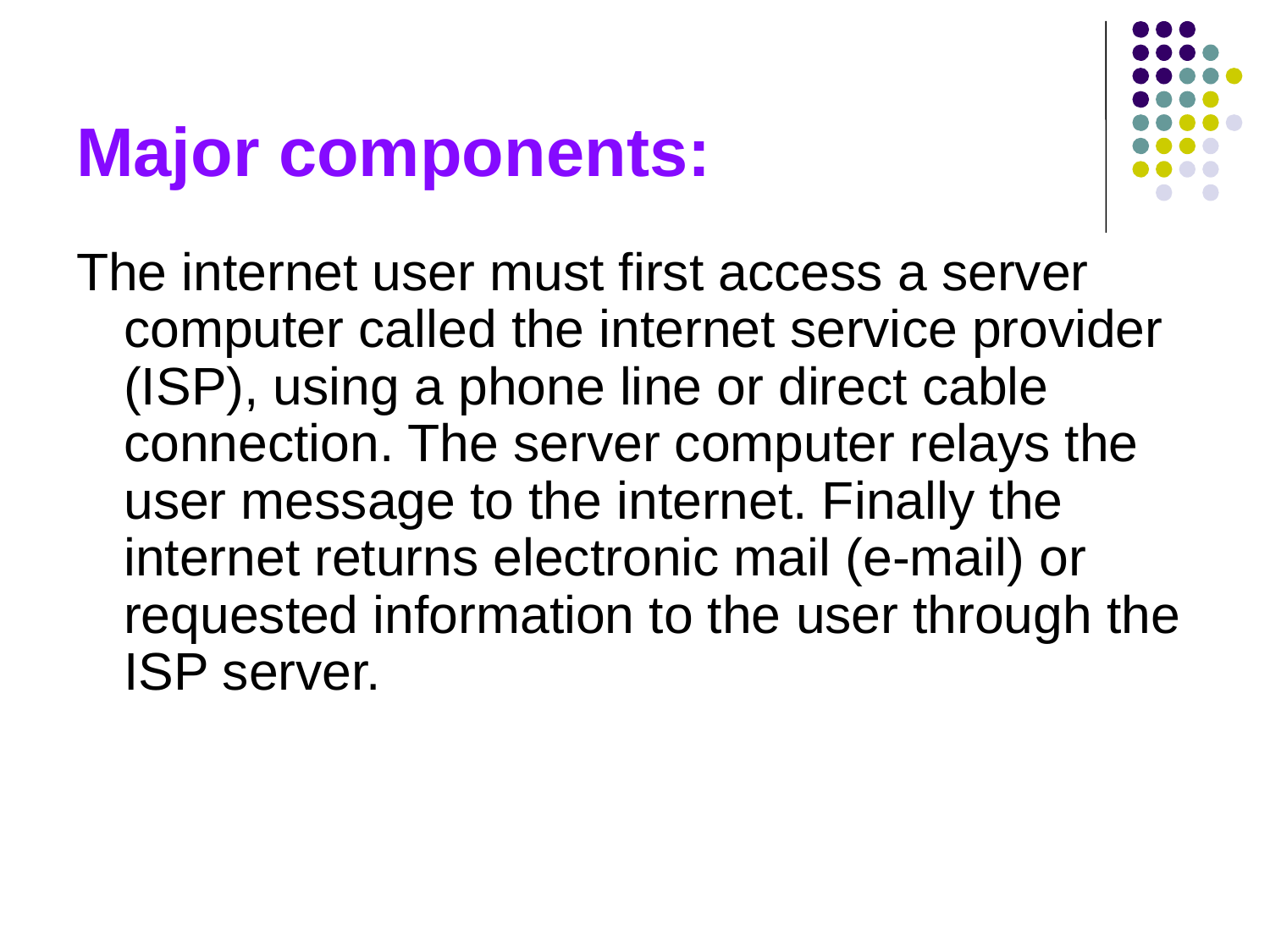

# Major components:
The internet user must first access a server computer called the internet service provider (ISP), using a phone line or direct cable connection. The server computer relays the user message to the internet. Finally the internet returns electronic mail (e-mail) or requested information to the user through the ISP server.